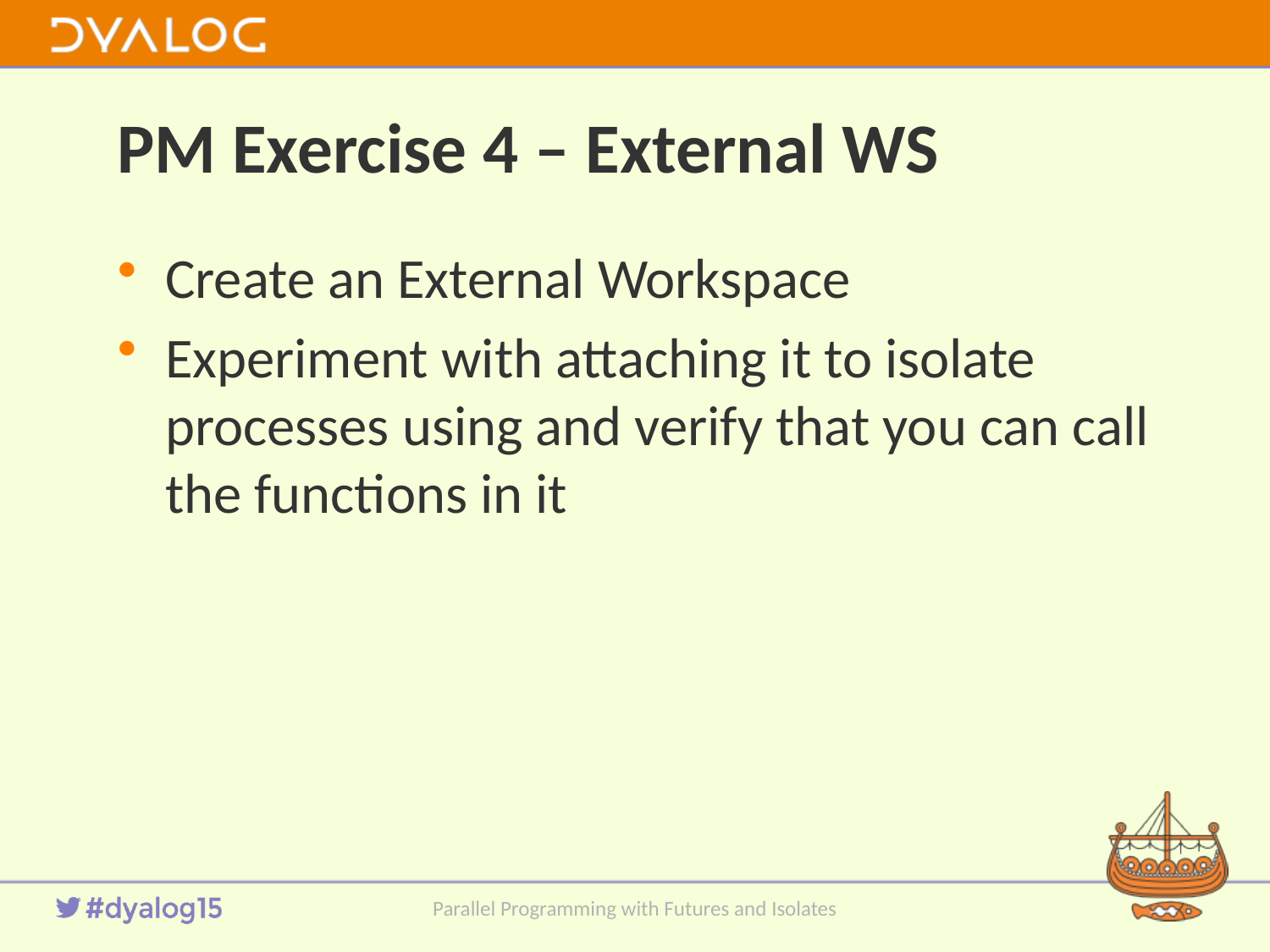

# PM Exercise 4 – External WS
Create an External Workspace
Experiment with attaching it to isolate processes using and verify that you can call the functions in it
Parallel Programming with Futures and Isolates